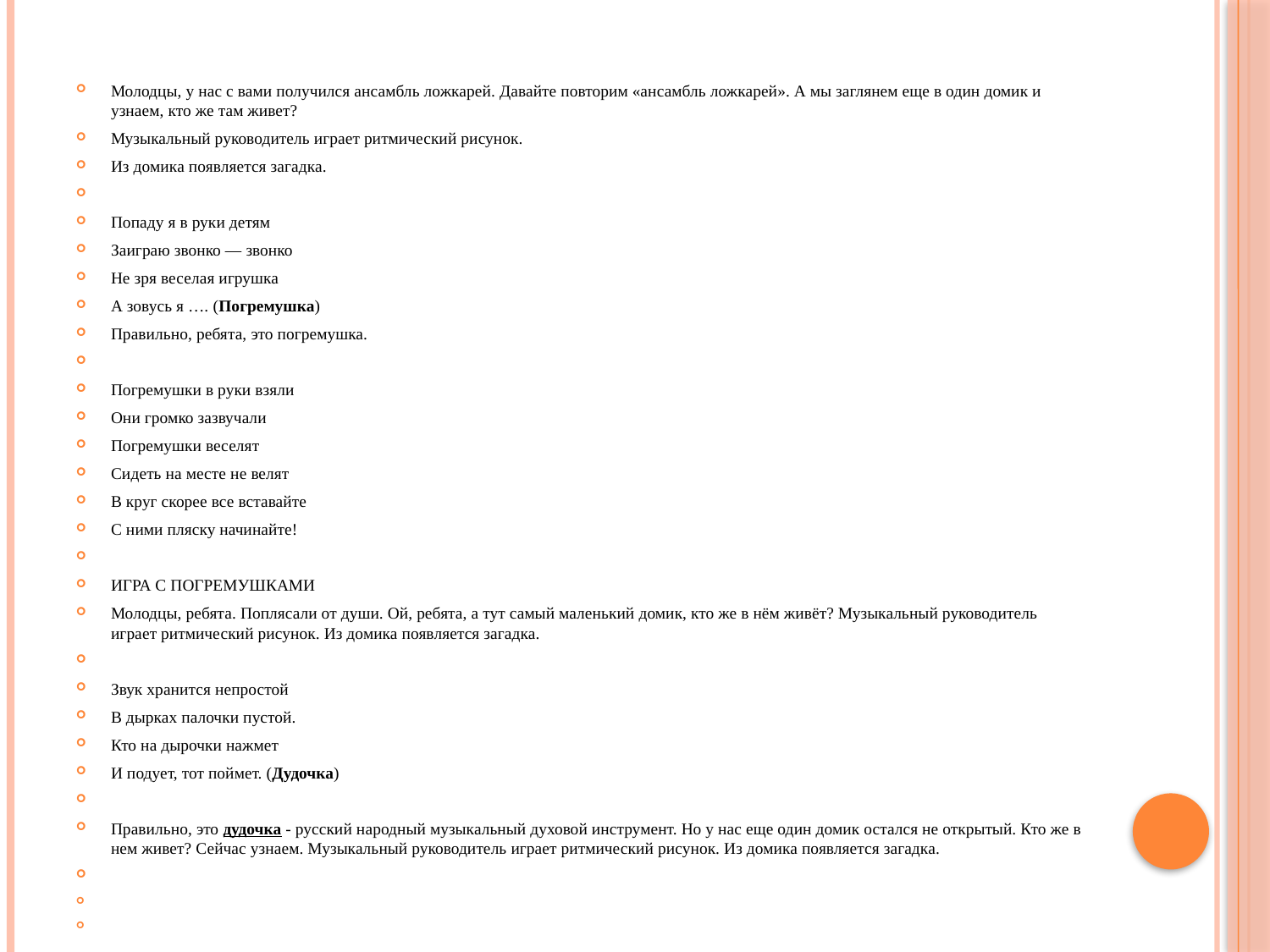

Молодцы, у нас с вами получился ансамбль ложкарей. Давайте повторим «ансамбль ложкарей». А мы заглянем еще в один домик и узнаем, кто же там живет?
Музыкальный руководитель играет ритмический рисунок.
Из домика появляется загадка.

Попаду я в руки детям
Заиграю звонко — звонко
Не зря веселая игрушка
А зовусь я …. (Погремушка)
Правильно, ребята, это погремушка.

Погремушки в руки взяли
Они громко зазвучали
Погремушки веселят
Сидеть на месте не велят
В круг скорее все вставайте
С ними пляску начинайте!

ИГРА С ПОГРЕМУШКАМИ
Молодцы, ребята. Поплясали от души. Ой, ребята, а тут самый маленький домик, кто же в нём живёт? Музыкальный руководитель играет ритмический рисунок. Из домика появляется загадка.

Звук хранится непростой
В дырках палочки пустой.
Кто на дырочки нажмет
И подует, тот поймет. (Дудочка)

Правильно, это дудочка - русский народный музыкальный духовой инструмент. Но у нас еще один домик остался не открытый. Кто же в нем живет? Сейчас узнаем. Музыкальный руководитель играет ритмический рисунок. Из домика появляется загадка.